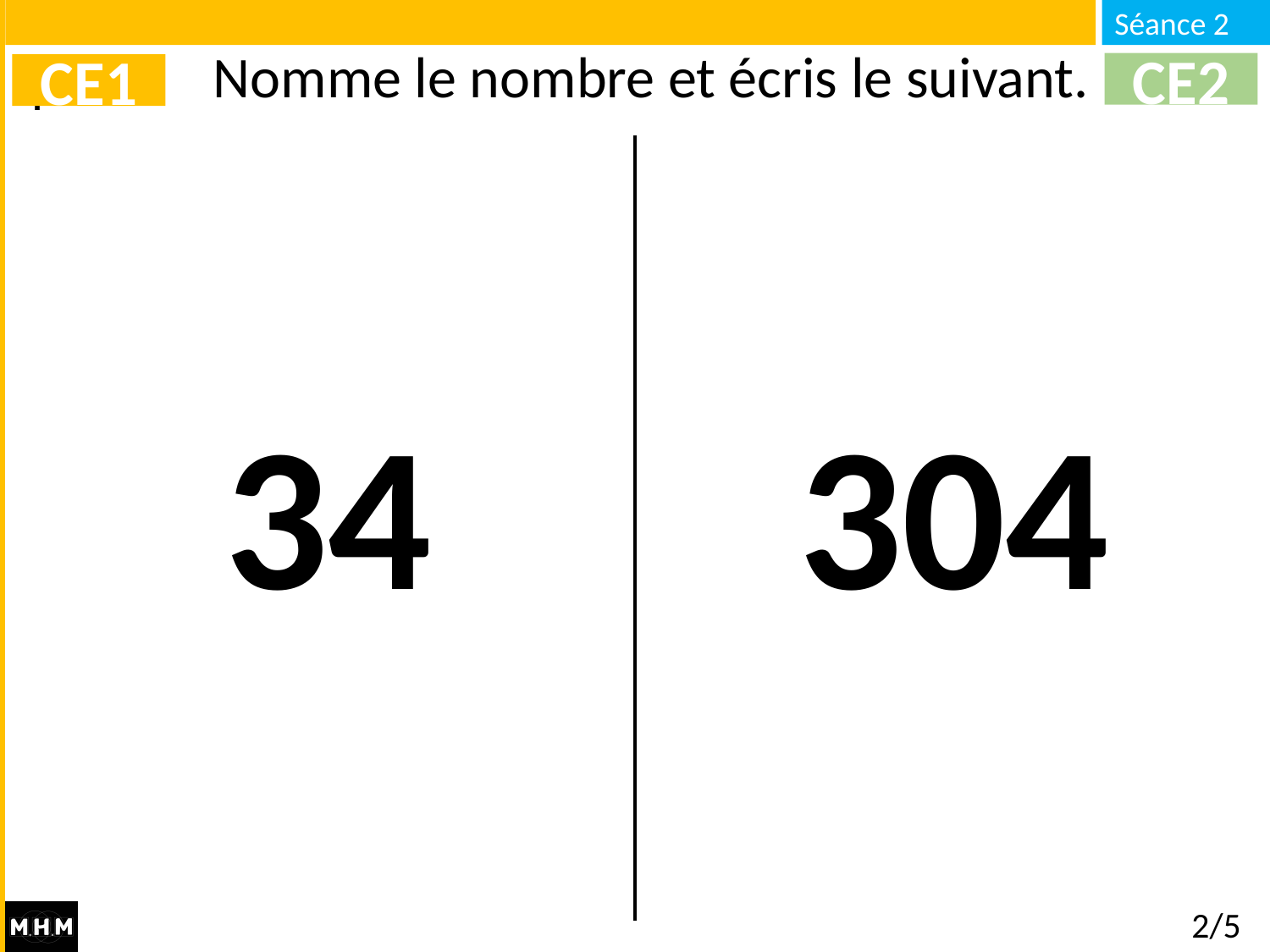

# Nomme le nombre et écris le suivant.
CE2
CE1
34
304
2/5